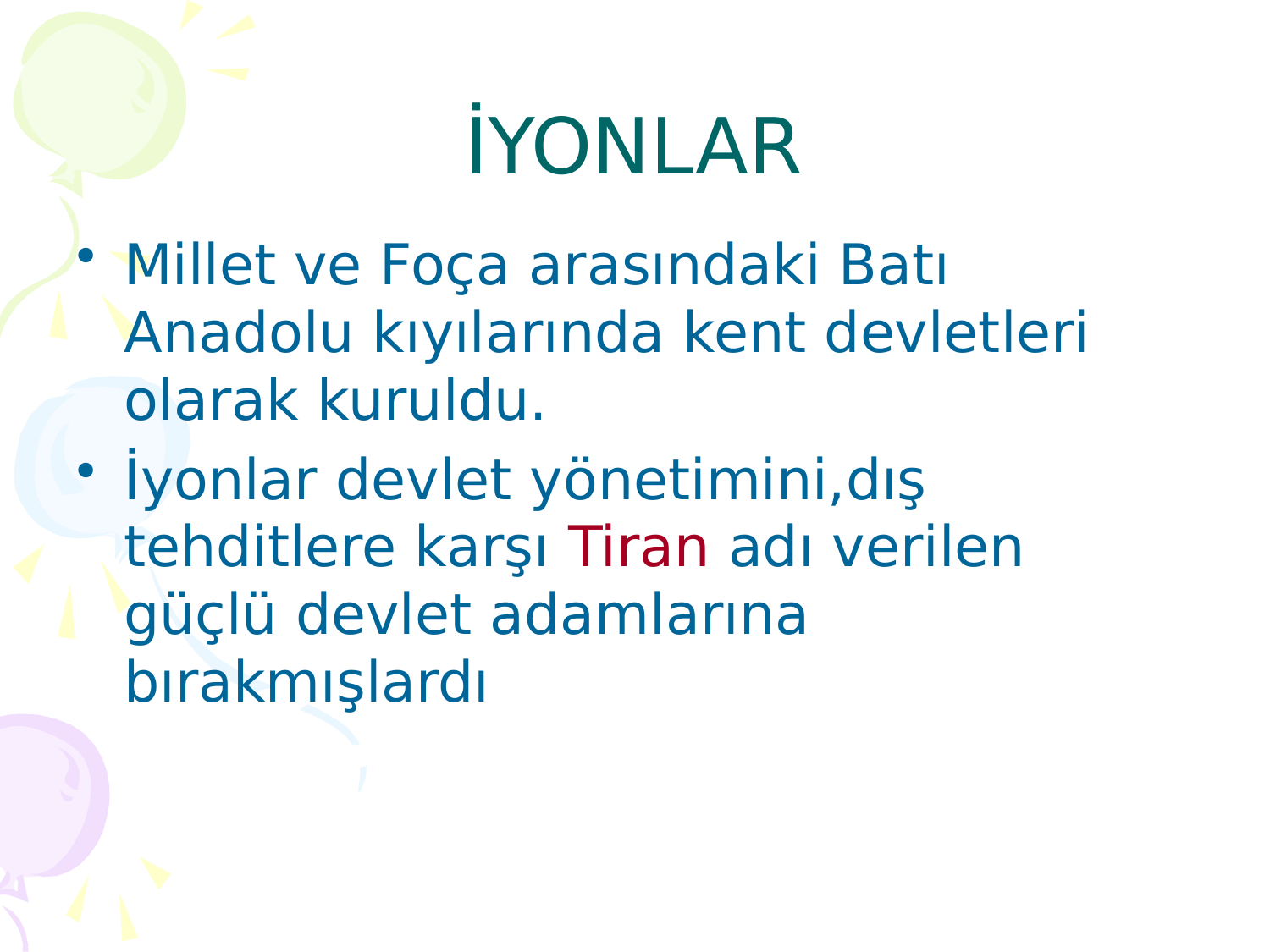

# İYONLAR
Millet ve Foça arasındaki Batı Anadolu kıyılarında kent devletleri olarak kuruldu.
İyonlar devlet yönetimini,dış tehditlere karşı Tiran adı verilen güçlü devlet adamlarına bırakmışlardı